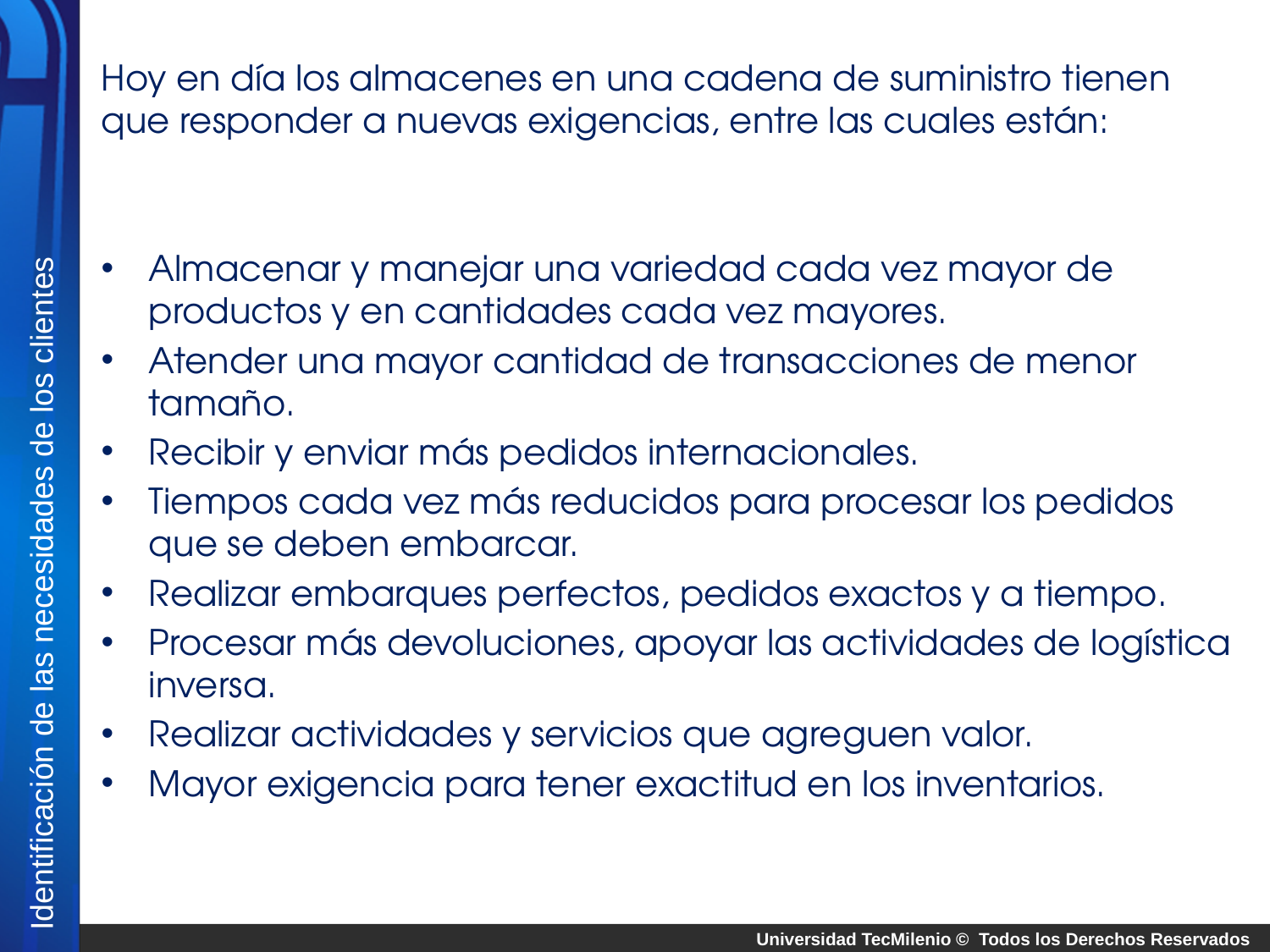

Hoy en día los almacenes en una cadena de suministro tienen que responder a nuevas exigencias, entre las cuales están:

Almacenar y manejar una variedad cada vez mayor de productos y en cantidades cada vez mayores.
Atender una mayor cantidad de transacciones de menor tamaño.
Recibir y enviar más pedidos internacionales.
Tiempos cada vez más reducidos para procesar los pedidos que se deben embarcar.
Realizar embarques perfectos, pedidos exactos y a tiempo.
Procesar más devoluciones, apoyar las actividades de logística inversa.
Realizar actividades y servicios que agreguen valor.
Mayor exigencia para tener exactitud en los inventarios.

Identificación de las necesidades de los clientes